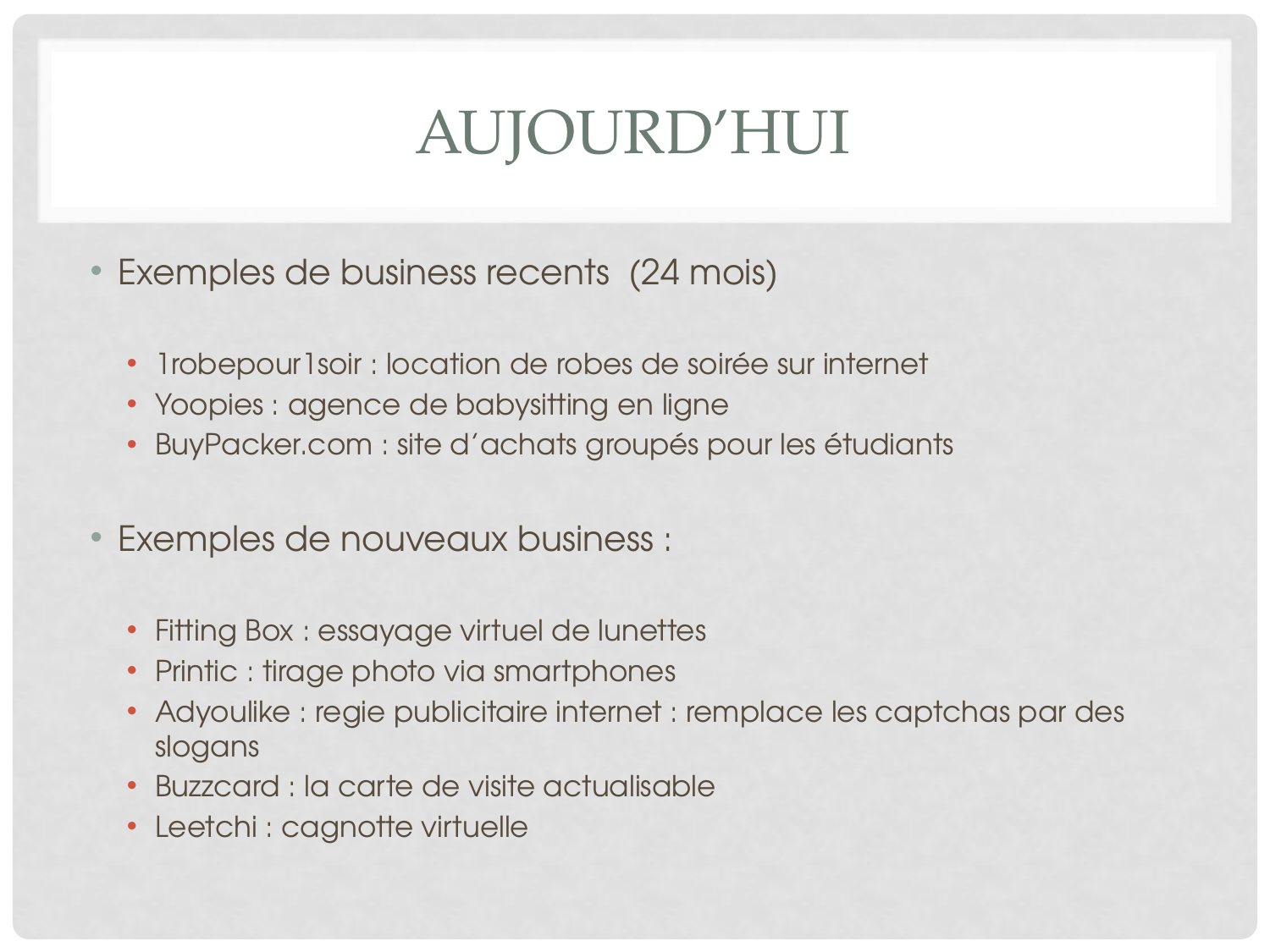

# Aujourd’hui
Exemples de business recents  (24 mois)

1robepour1soir : location de robes de soirée sur internet
Yoopies : agence de babysitting en ligne
BuyPacker.com : site d’achats groupés pour les étudiants

Exemples de nouveaux business :

Fitting Box : essayage virtuel de lunettes
Printic : tirage photo via smartphones
Adyoulike : regie publicitaire internet : remplace les captchas par des slogans
Buzzcard : la carte de visite actualisable
Leetchi : cagnotte virtuelle